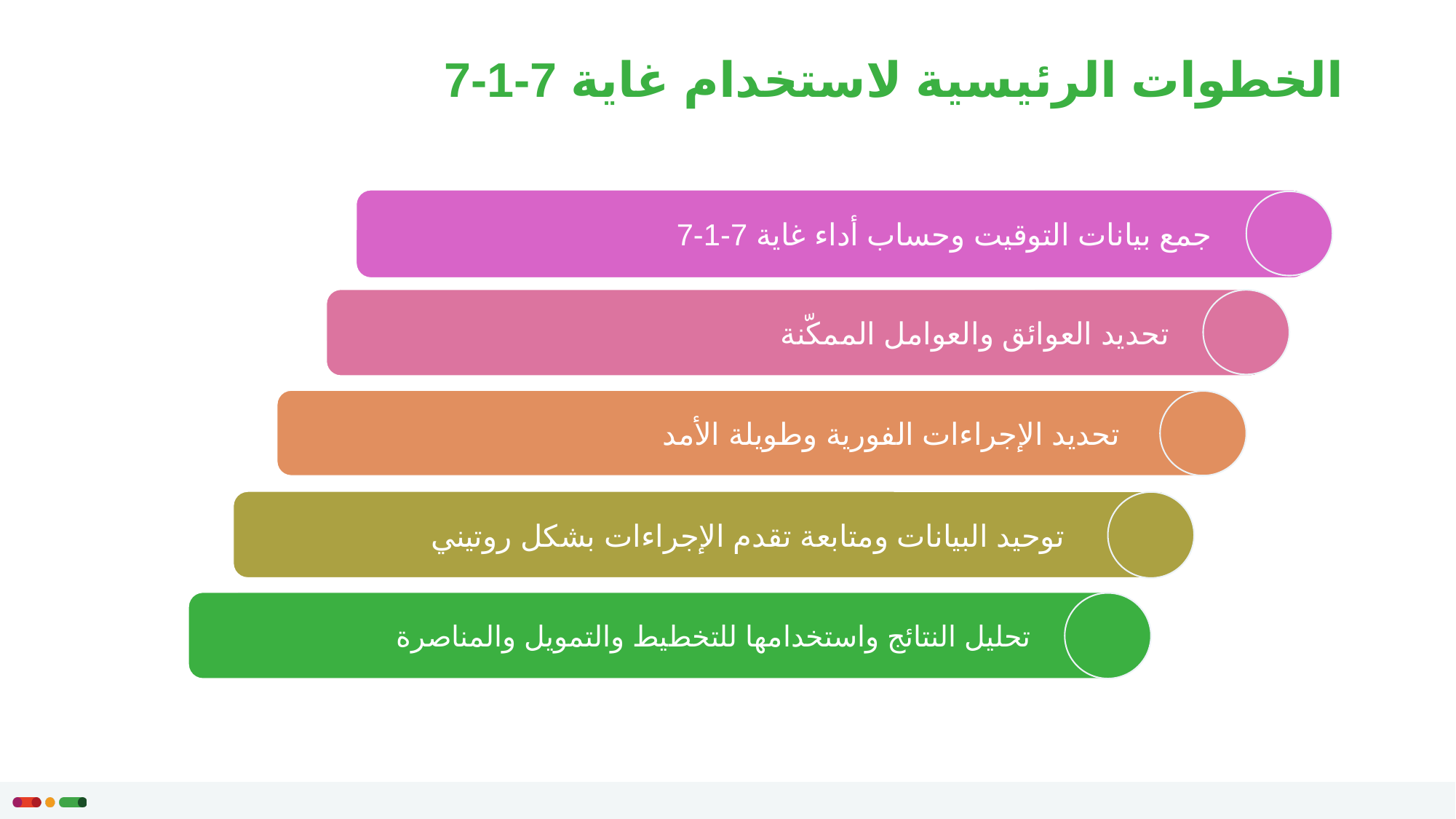

# الخطوات الرئيسية لاستخدام غاية 7-1-7

       جمع بيانات التوقيت وحساب أداء غاية 7-1-7

       تحديد العوائق والعوامل الممكّنة

       تحديد الإجراءات الفورية وطويلة الأمد

           توحيد البيانات ومتابعة تقدم الإجراءات بشكل روتيني

          تحليل النتائج واستخدامها للتخطيط والتمويل والمناصرة